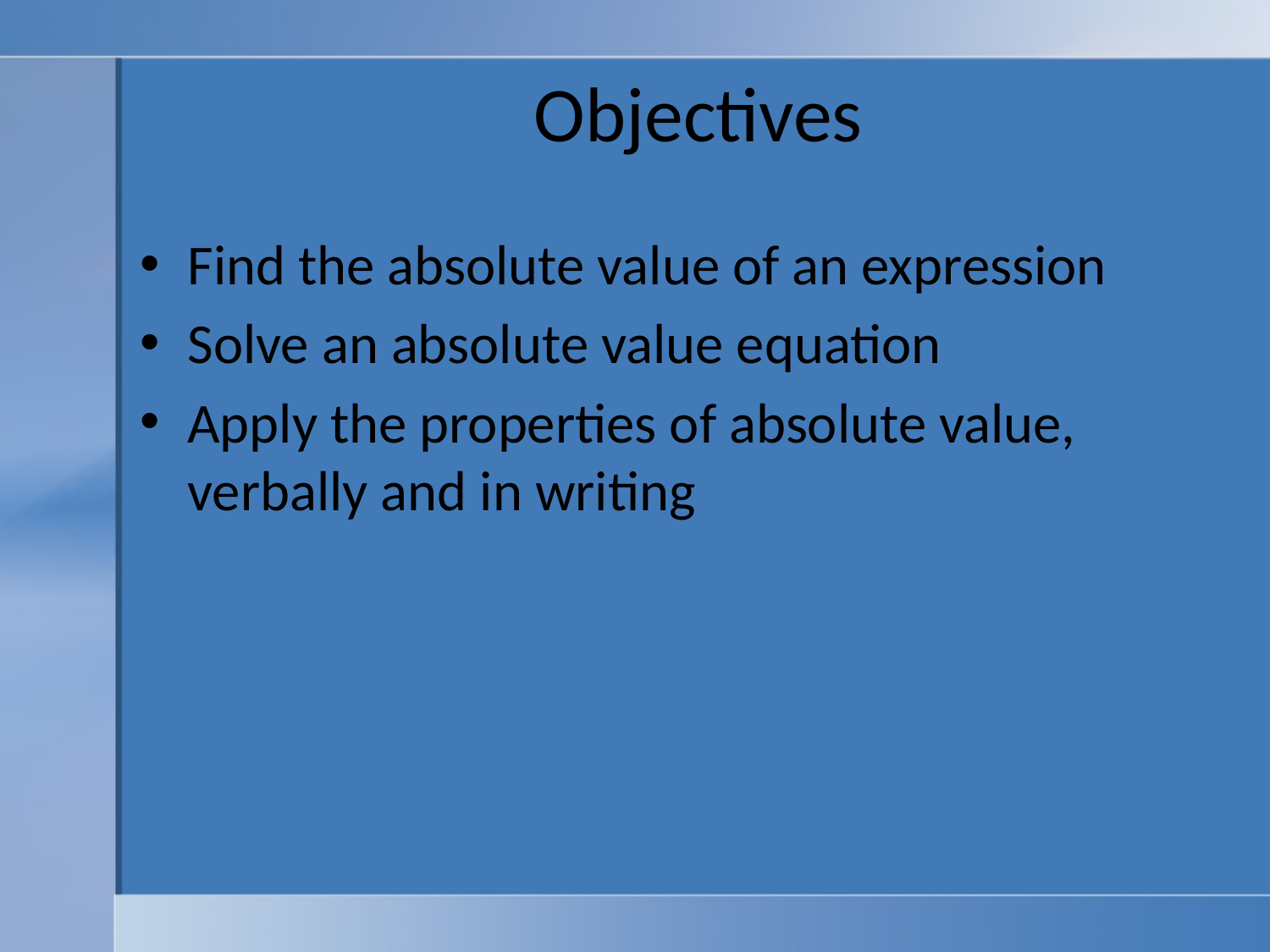

# Objectives
Find the absolute value of an expression
Solve an absolute value equation
Apply the properties of absolute value, verbally and in writing